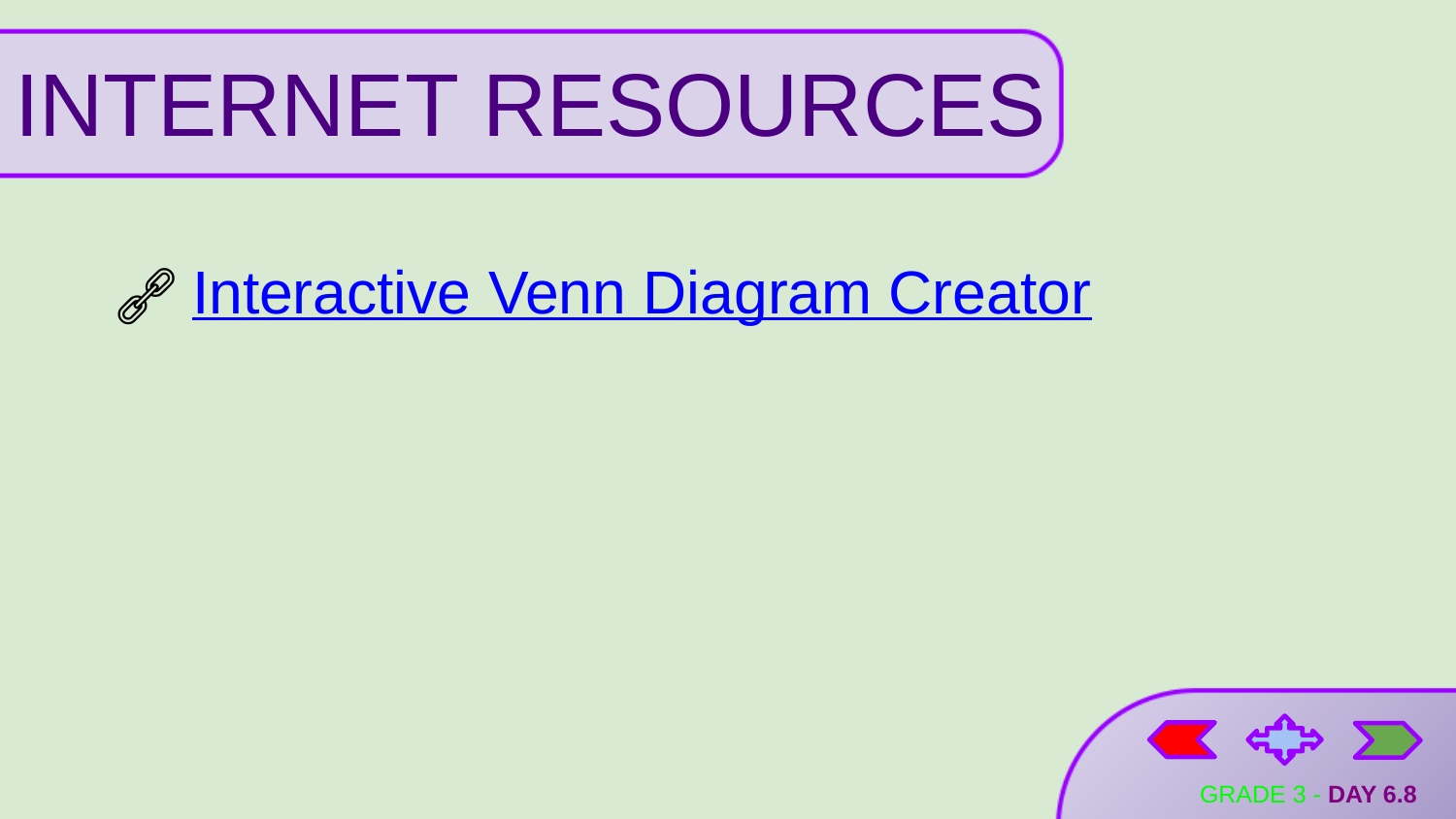

# INTERNET RESOURCES
🔗 Interactive Venn Diagram Creator

GRADE 3 - DAY 6.8